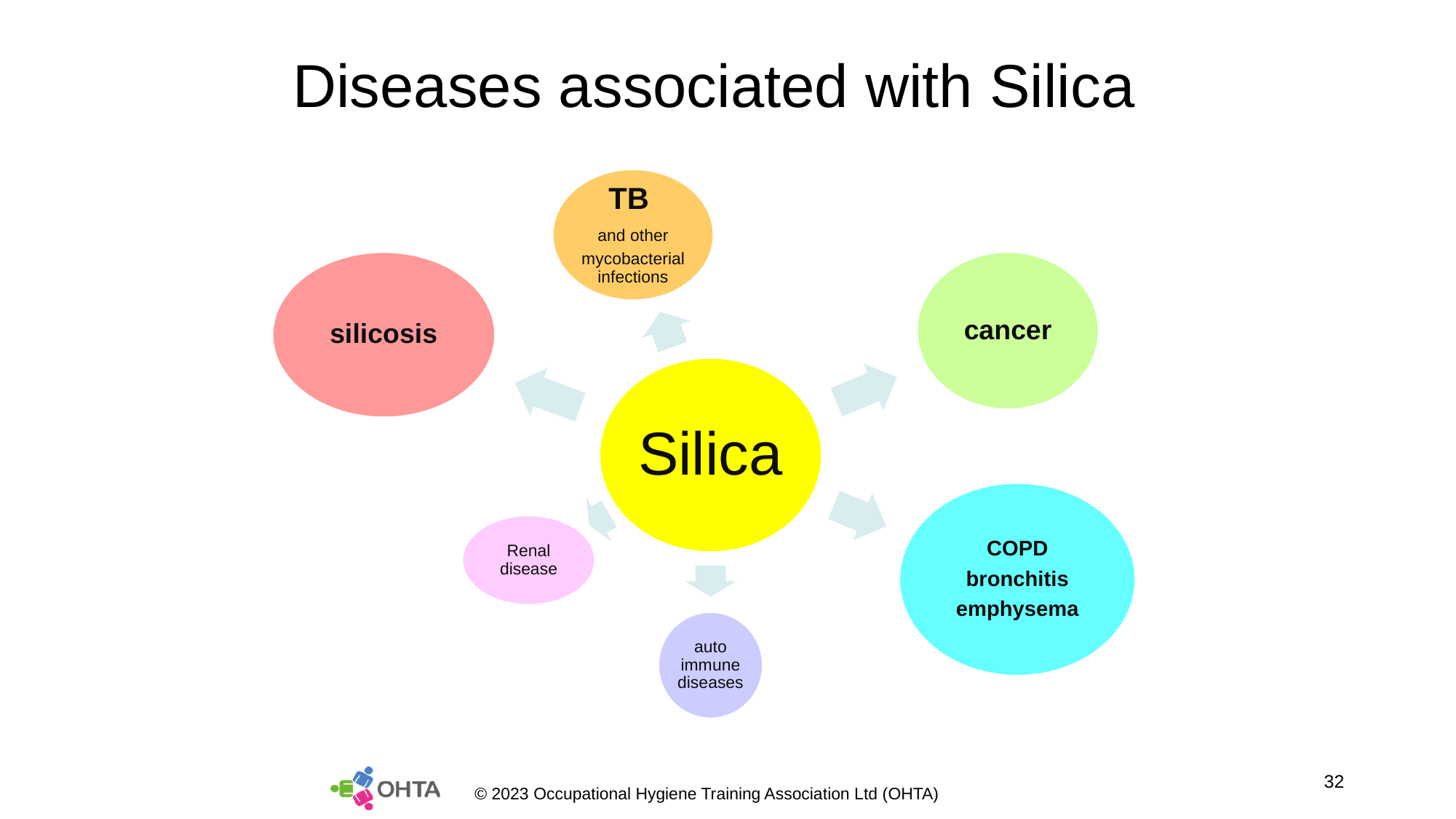

# Diseases associated with Silica
Silica

TB
and other
mycobacterial infections

cancer

COPD
bronchitis
emphysema

auto immune diseases

Renal disease

silicosis
32